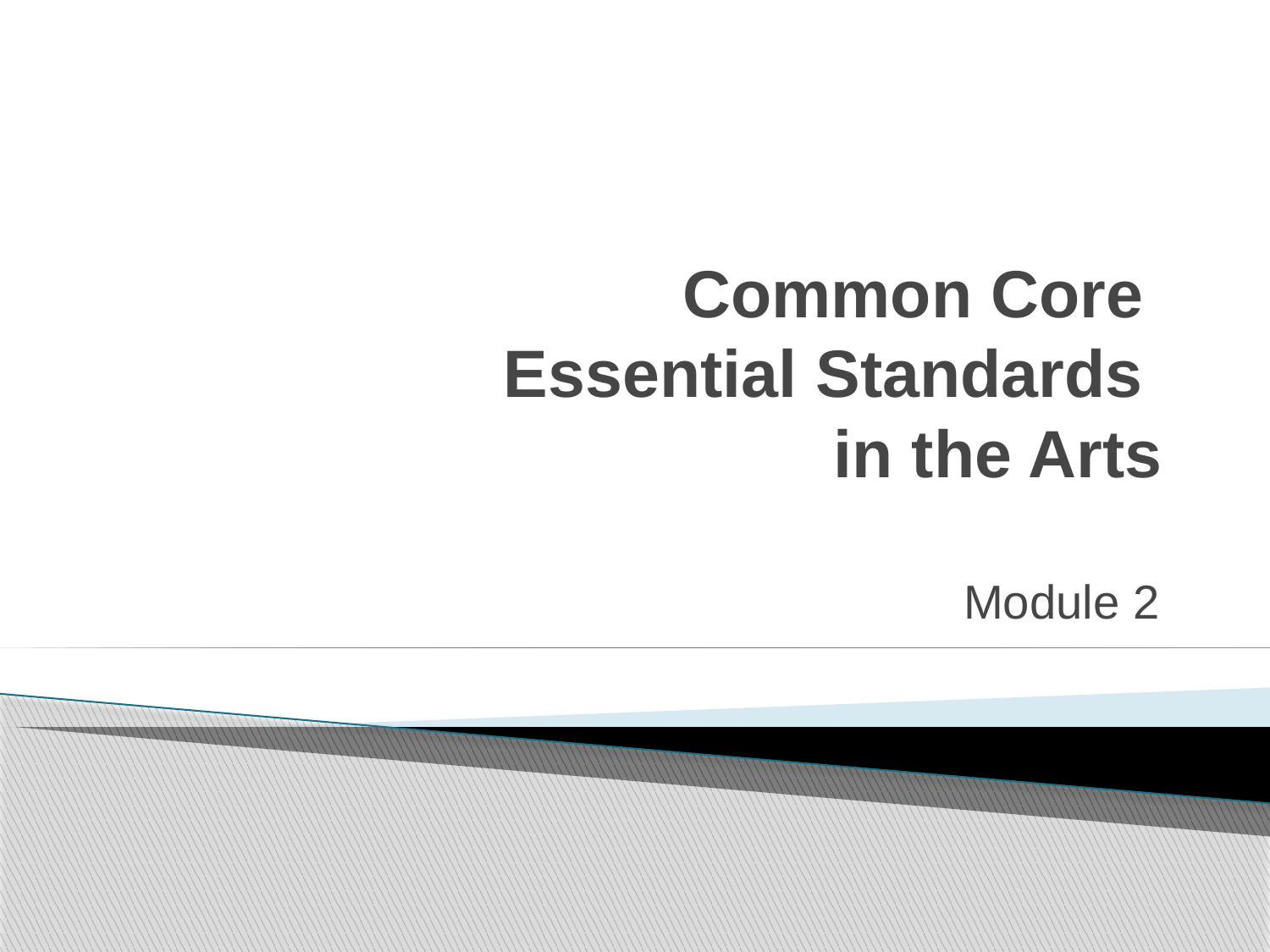

# Common Core Essential Standards in the Arts

Module 2